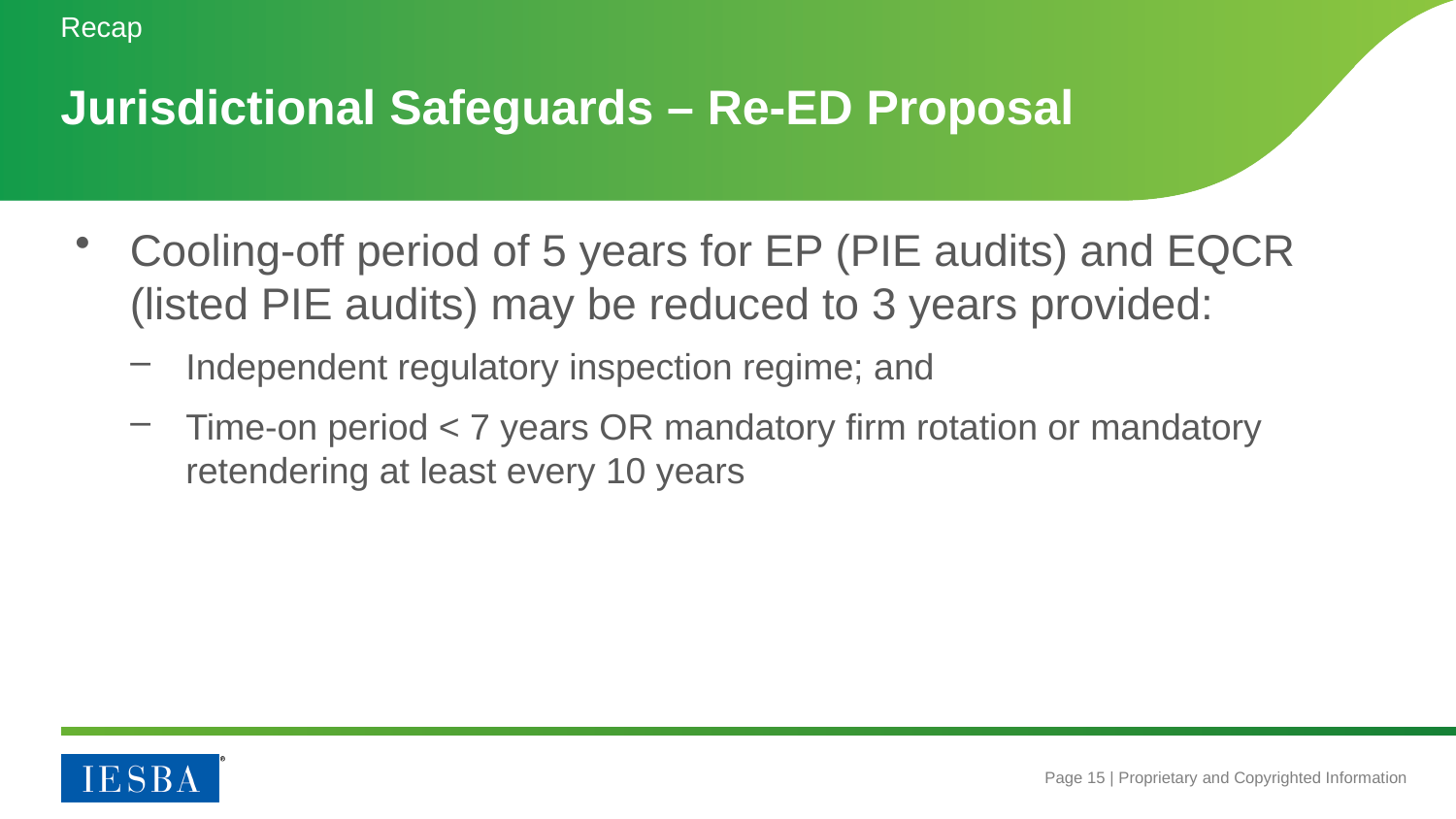

Recap
# Jurisdictional Safeguards – Re-ED Proposal
Cooling-off period of 5 years for EP (PIE audits) and EQCR (listed PIE audits) may be reduced to 3 years provided:
Independent regulatory inspection regime; and
Time-on period < 7 years OR mandatory firm rotation or mandatory retendering at least every 10 years